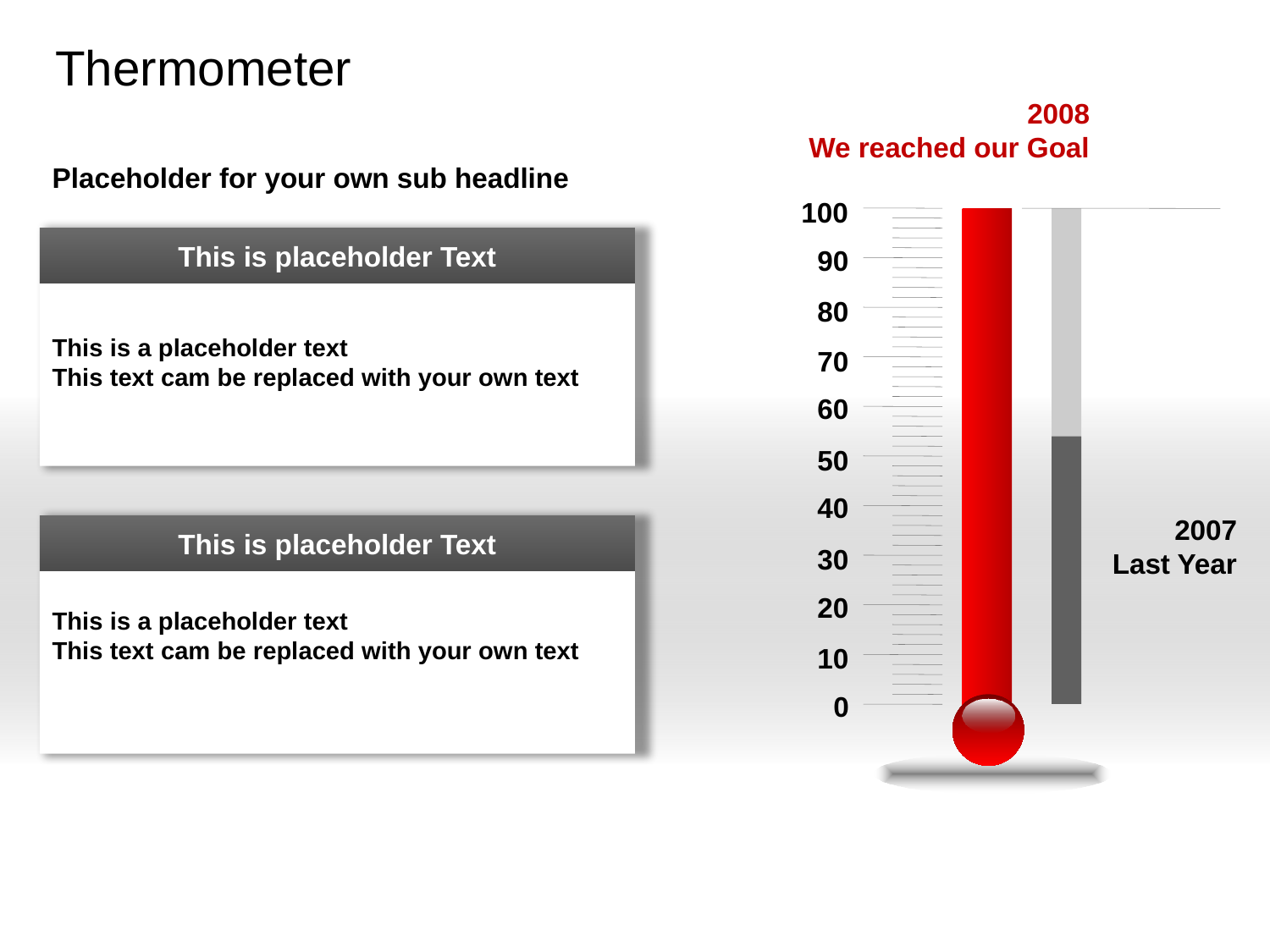

Thermometer
2008
 We reached our Goal
Placeholder for your own sub headline
100
90
80
70
60
50
40
30
20
10
0

This is a placeholder text
This text cam be replaced with your own text
This is placeholder Text
2007
Last Year
This is a placeholder text
This text cam be replaced with your own text
This is placeholder Text